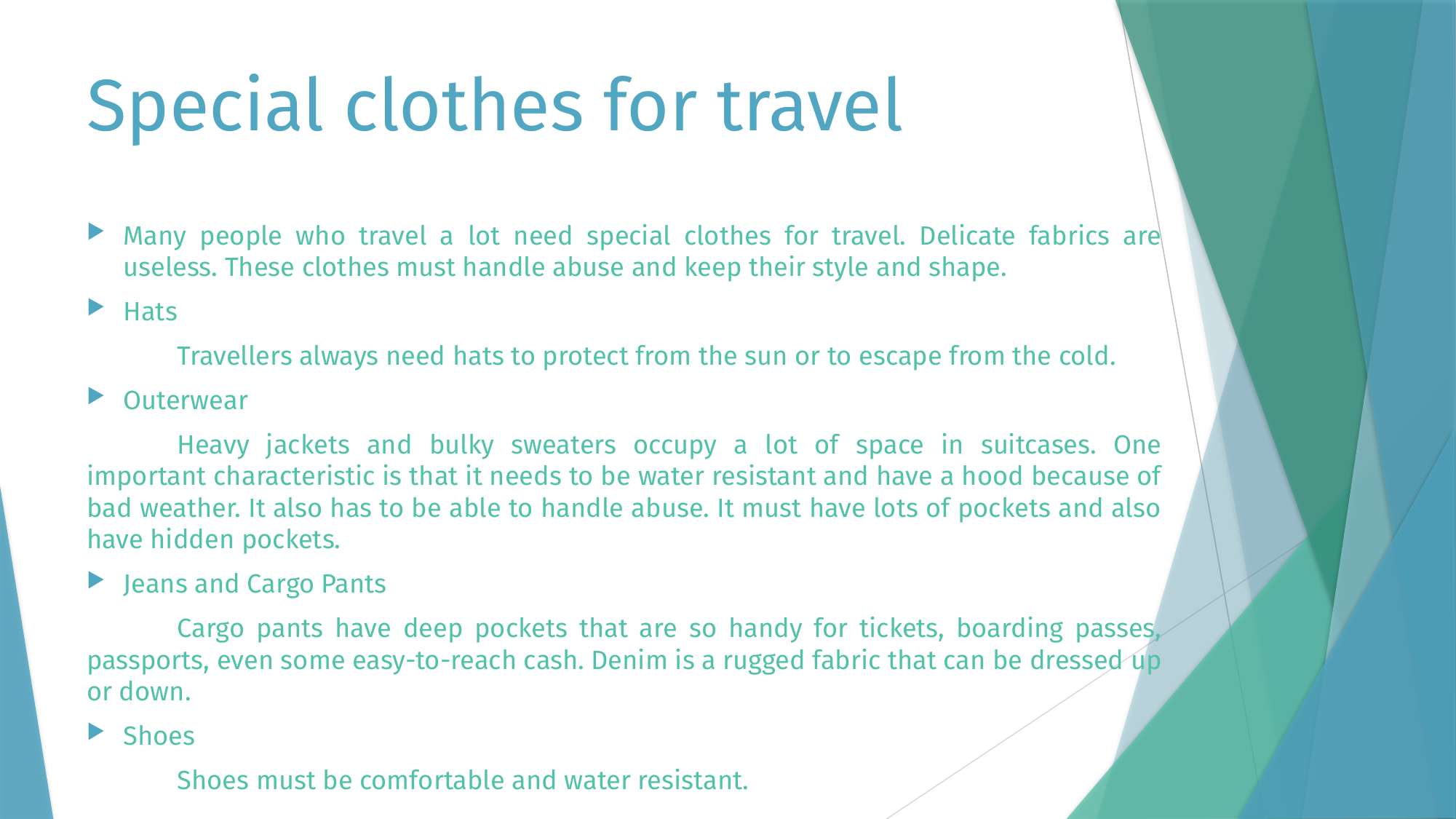

# Special clothes for travel
Many people who travel a lot need special clothes for travel. Delicate fabrics are useless. These clothes must handle abuse and keep their style and shape.
Hats
	Travellers always need hats to protect from the sun or to escape from the cold.
Outerwear
	Heavy jackets and bulky sweaters occupy a lot of space in suitcases. One important characteristic is that it needs to be water resistant and have a hood because of bad weather. It also has to be able to handle abuse. It must have lots of pockets and also have hidden pockets.
Jeans and Cargo Pants
	Cargo pants have deep pockets that are so handy for tickets, boarding passes, passports, even some easy-to-reach cash. Denim is a rugged fabric that can be dressed up or down.
Shoes
	Shoes must be comfortable and water resistant.